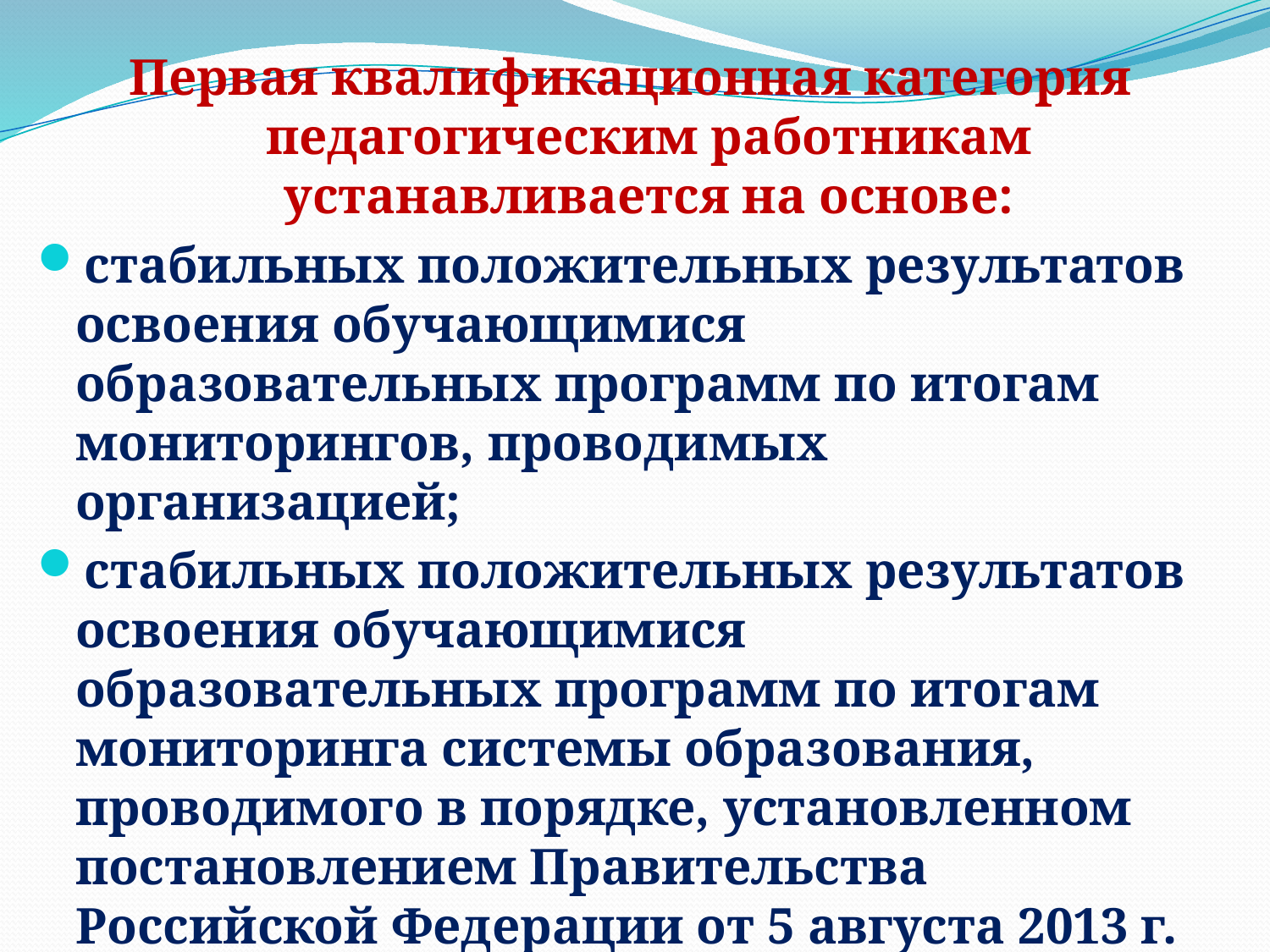

Первая квалификационная категория педагогическим работникам устанавливается на основе:
стабильных положительных результатов освоения обучающимися образовательных программ по итогам мониторингов, проводимых организацией;
стабильных положительных результатов освоения обучающимися образовательных программ по итогам мониторинга системы образования, проводимого в порядке, установленном постановлением Правительства Российской Федерации от 5 августа 2013 г. № 662*(5);